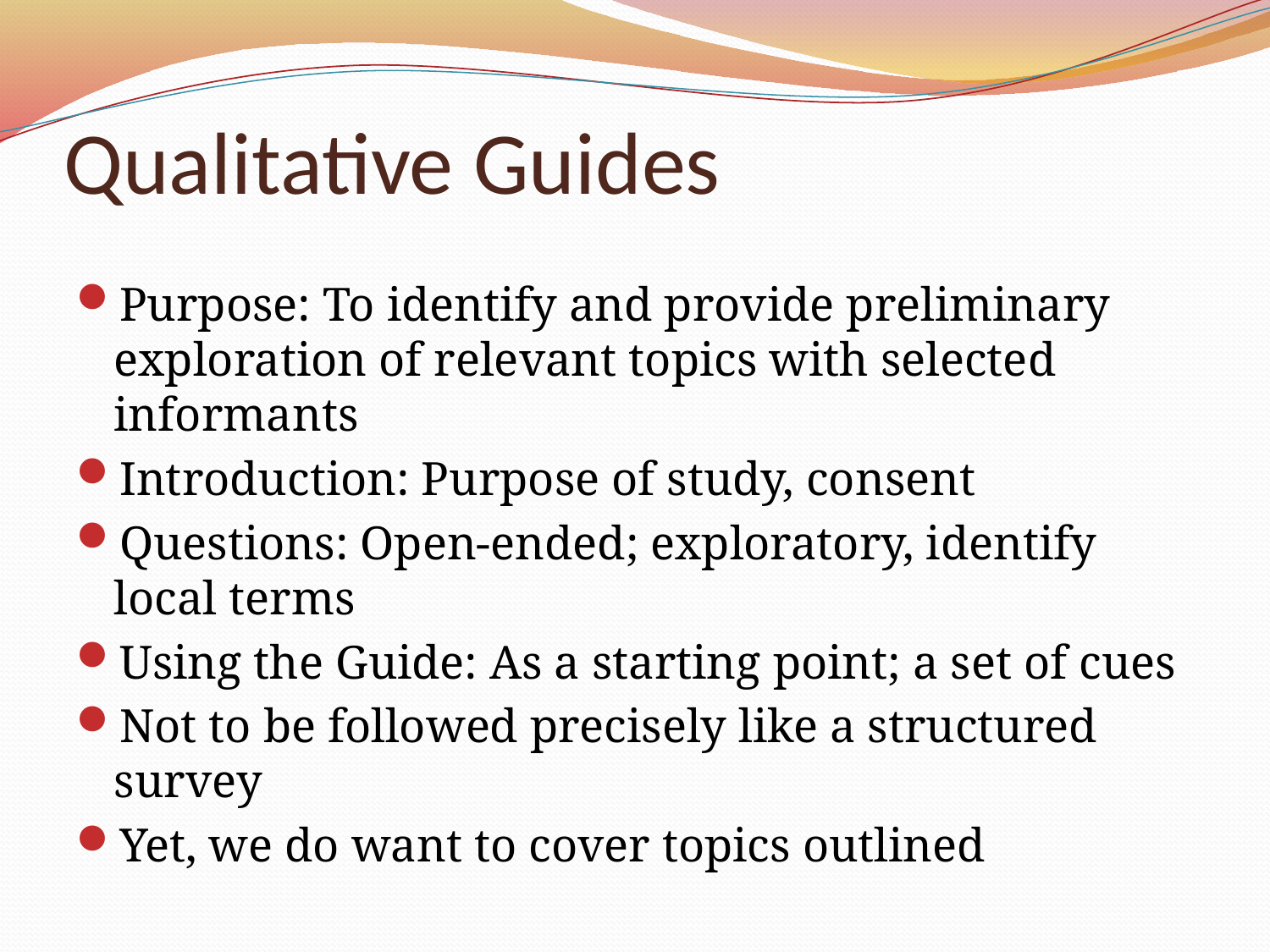

# Qualitative Guides
Purpose: To identify and provide preliminary exploration of relevant topics with selected informants
Introduction: Purpose of study, consent
Questions: Open-ended; exploratory, identify local terms
Using the Guide: As a starting point; a set of cues
Not to be followed precisely like a structured survey
Yet, we do want to cover topics outlined